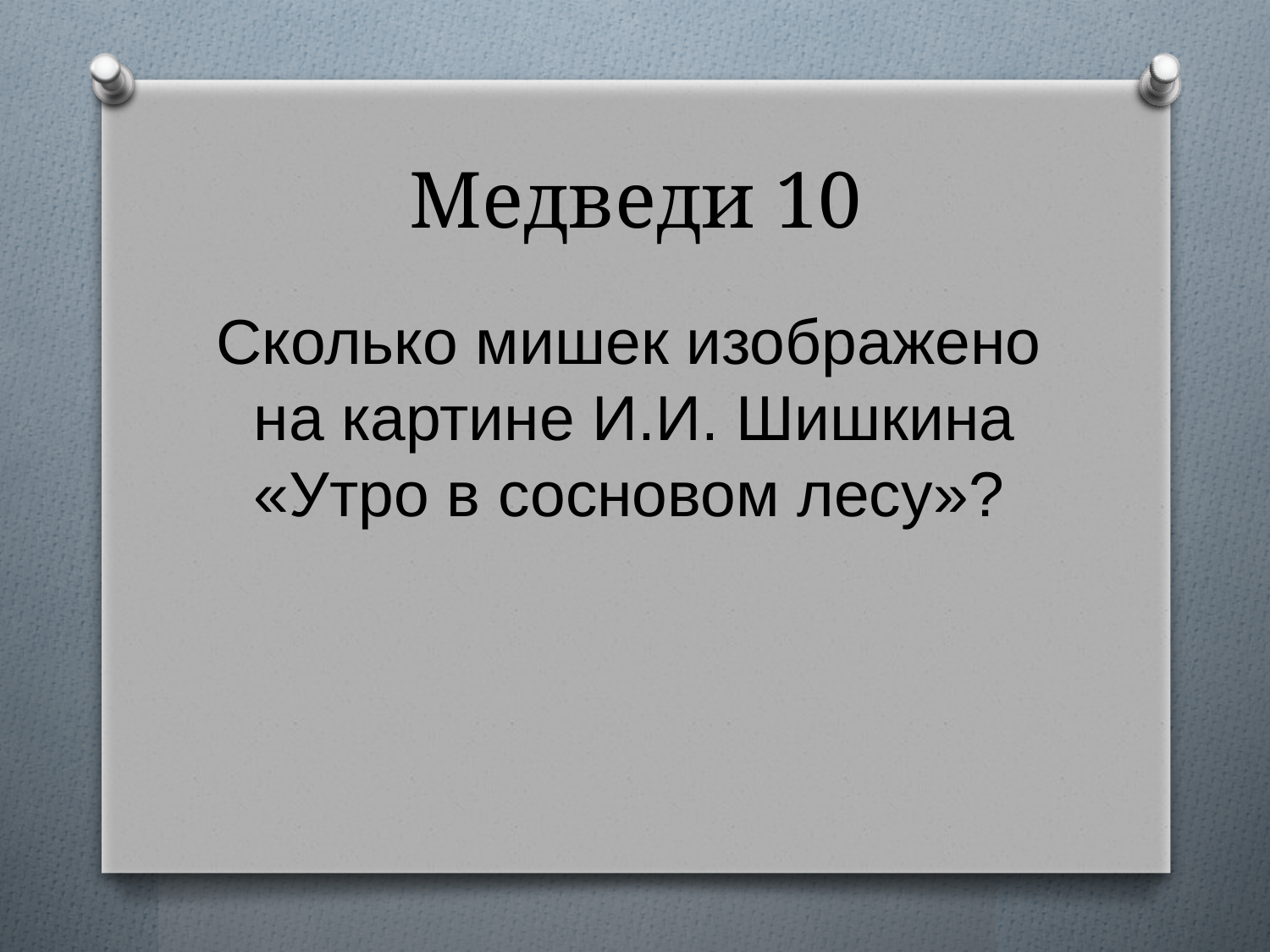

# Медведи 10
Сколько мишек изображено на картине И.И. Шишкина «Утро в сосновом лесу»?